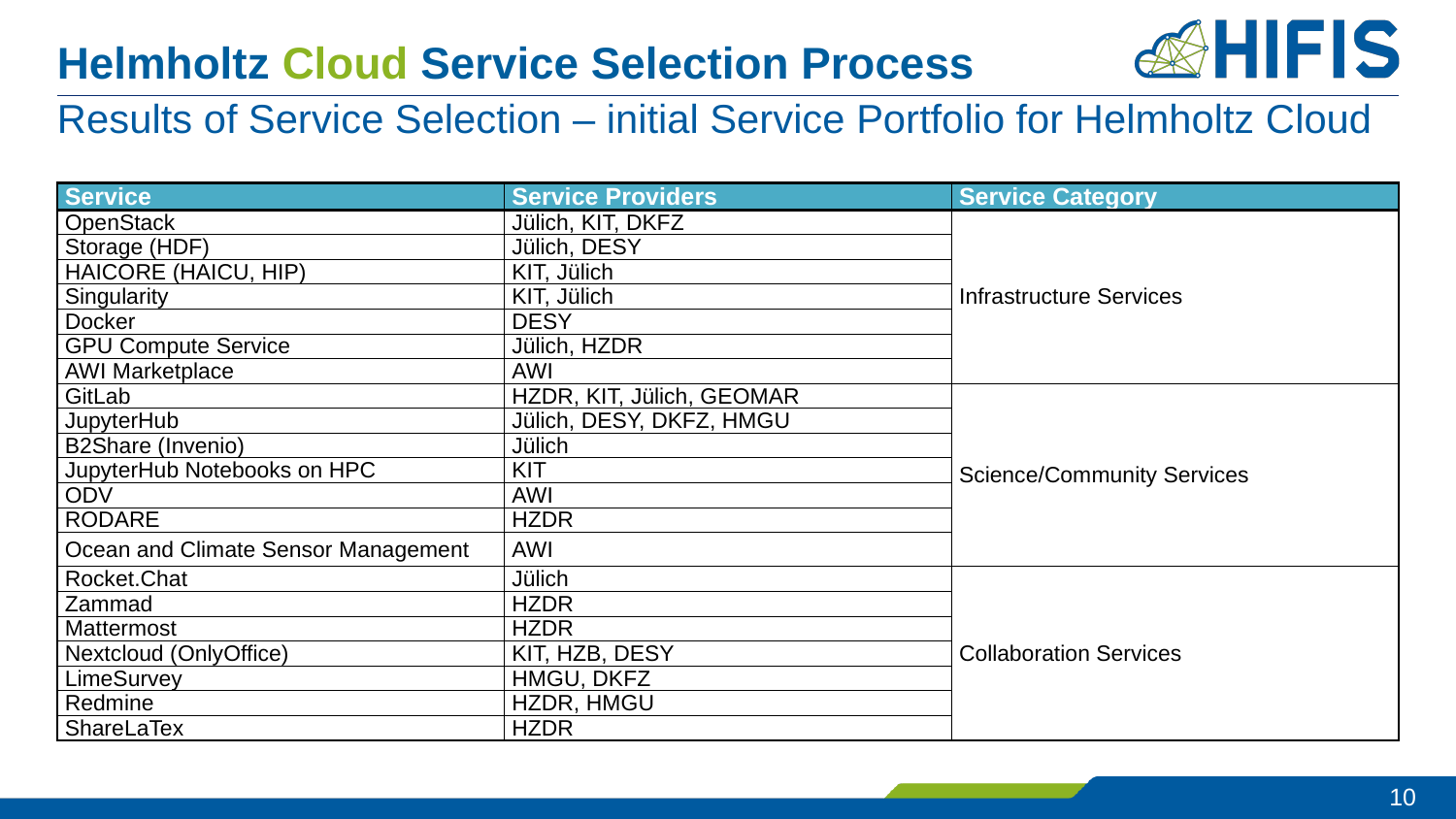

# Helmholtz Cloud Service Selection Process
Results of Service Selection – initial Service Portfolio for Helmholtz Cloud
| Service | Service Providers | Service Category |
| --- | --- | --- |
| OpenStack | Jülich, KIT, DKFZ | Infrastructure Services |
| Storage (HDF) | Jülich, DESY |  |
| HAICORE (HAICU, HIP) | KIT, Jülich |  |
| Singularity | KIT, Jülich |  |
| Docker | DESY |  |
| GPU Compute Service | Jülich, HZDR |  |
| AWI Marketplace | AWI |  |
| GitLab | HZDR, KIT, Jülich, GEOMAR | Science/Community Services |
| JupyterHub | Jülich, DESY, DKFZ, HMGU |  |
| B2Share (Invenio) | Jülich |  |
| JupyterHub Notebooks on HPC | KIT |  |
| ODV | AWI |  |
| RODARE | HZDR |  |
| Ocean and Climate Sensor Management | AWI |  |
| Rocket.Chat | Jülich | Collaboration Services |
| Zammad | HZDR |  |
| Mattermost | HZDR |  |
| Nextcloud (OnlyOffice) | KIT, HZB, DESY |  |
| LimeSurvey | HMGU, DKFZ |  |
| Redmine | HZDR, HMGU |  |
| ShareLaTex | HZDR |  |